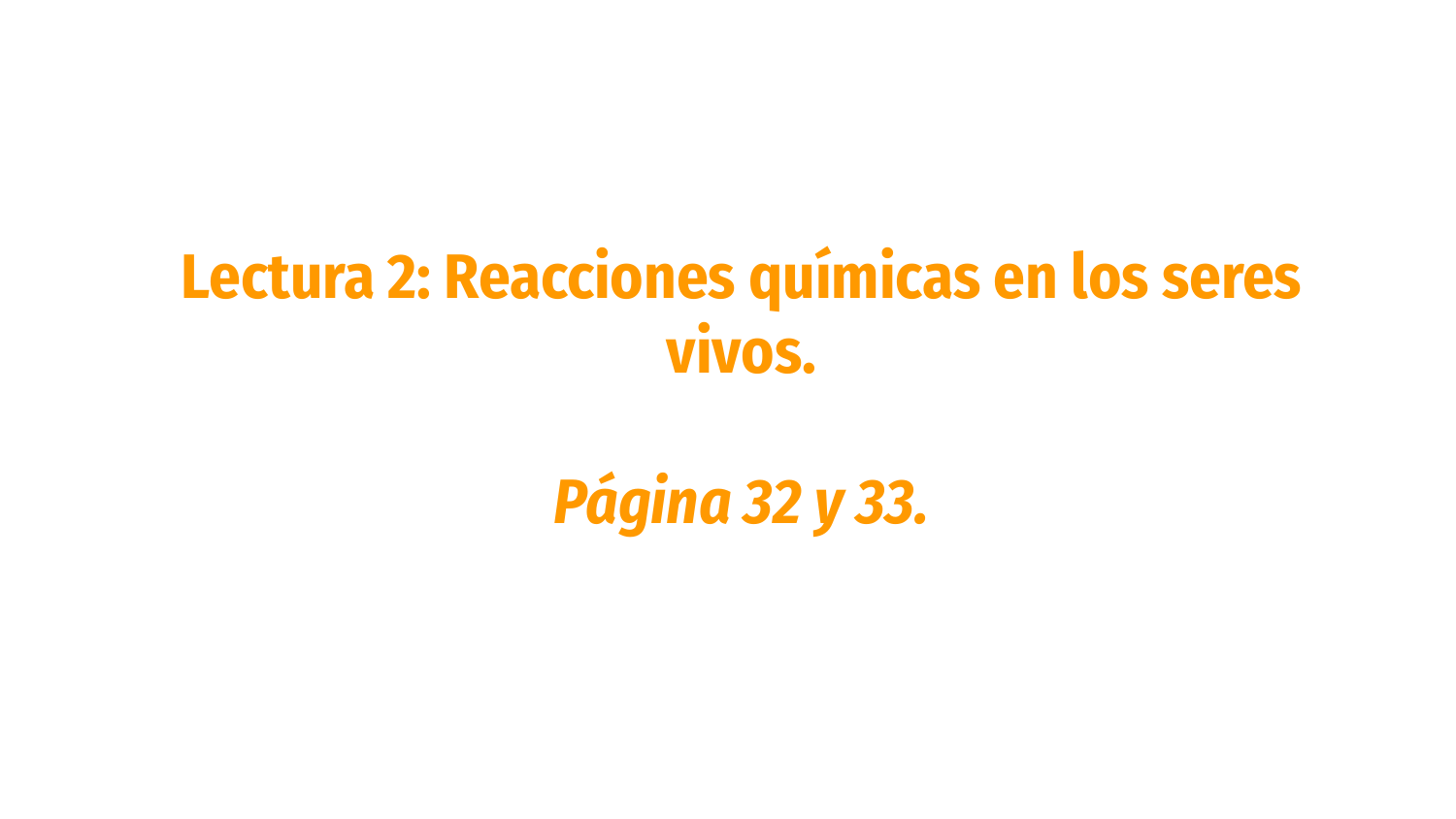

# Lectura 2: Reacciones químicas en los seres vivos.

Página 32 y 33.